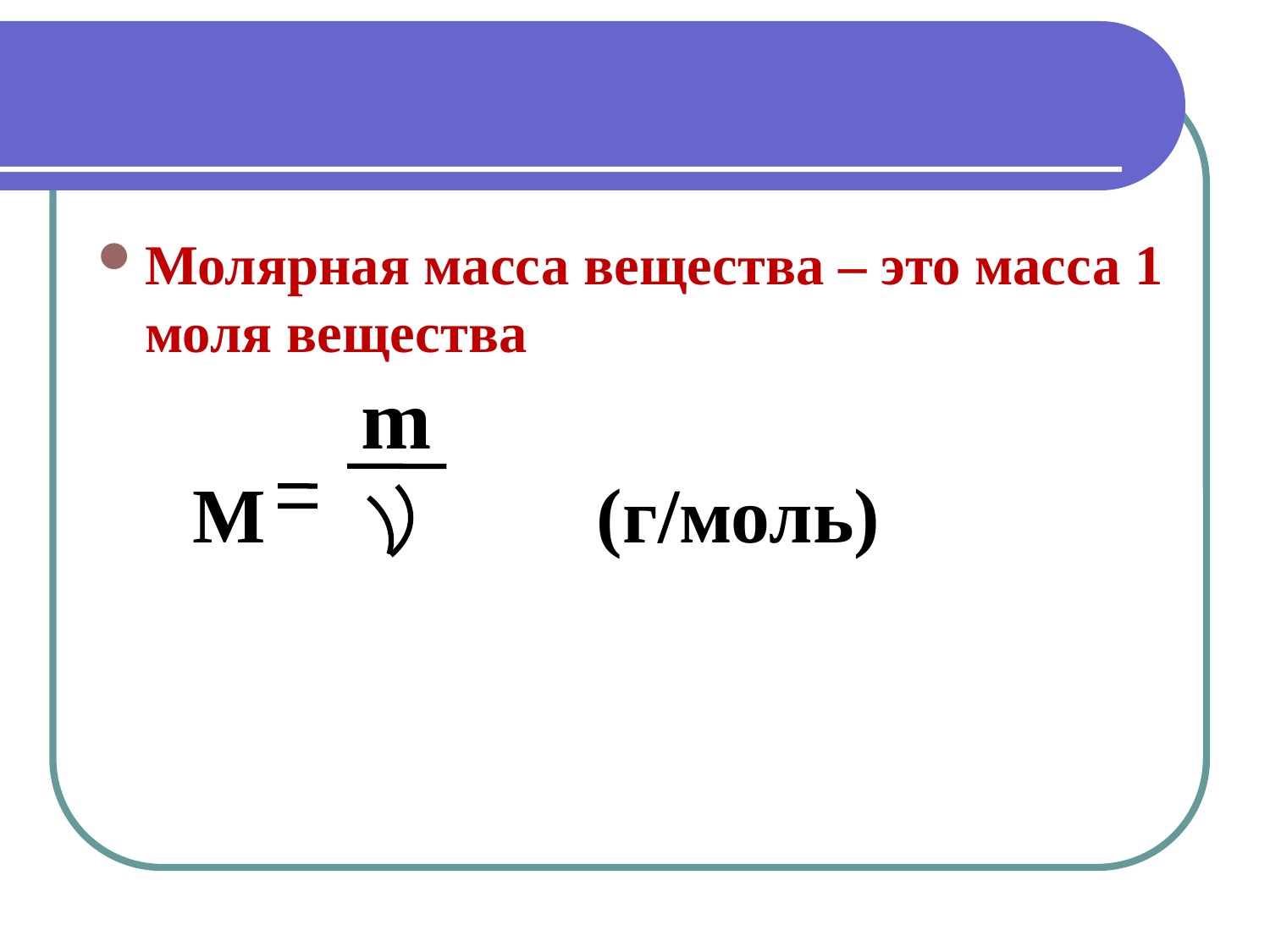

#
Молярная масса вещества – это масса 1 моля вещества
               m
      M                 (г/моль)